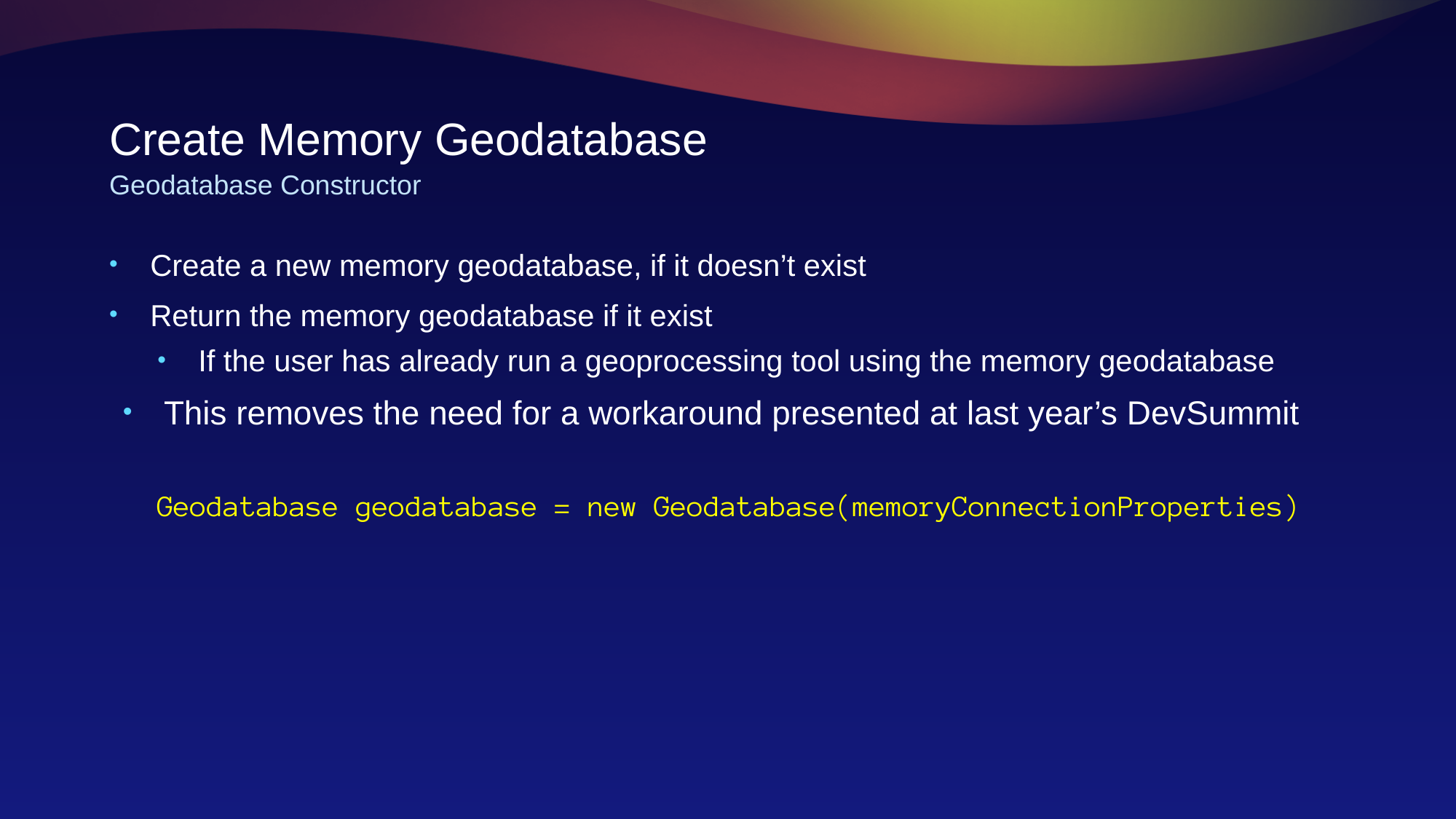

# Create Memory Geodatabase
Geodatabase Constructor
Create a new memory geodatabase, if it doesn’t exist
Return the memory geodatabase if it exist
If the user has already run a geoprocessing tool using the memory geodatabase
This removes the need for a workaround presented at last year’s DevSummit

Geodatabase geodatabase = new Geodatabase(memoryConnectionProperties)